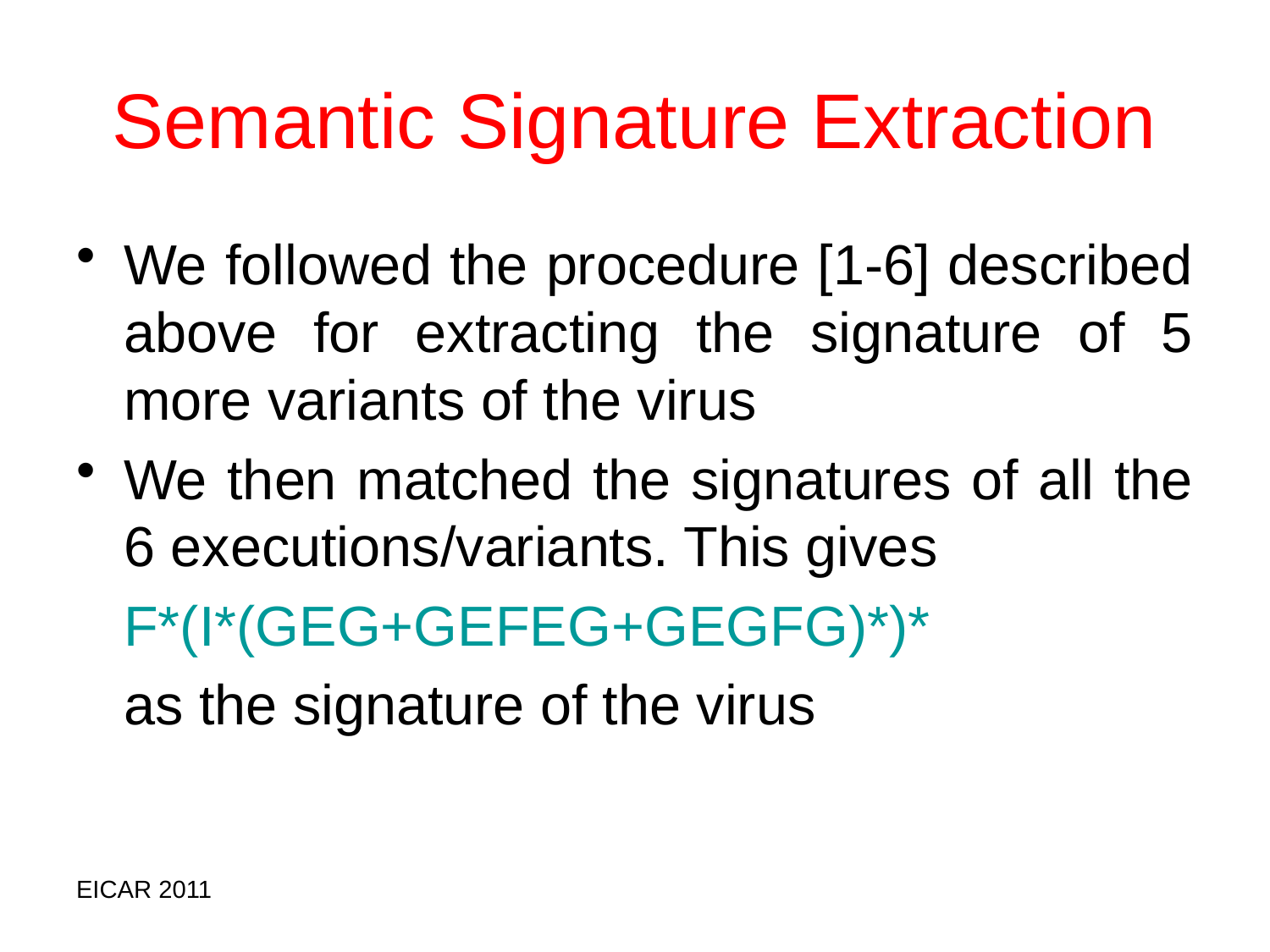

# Semantic Signature Extraction
We followed the procedure [1-6] described above for extracting the signature of 5 more variants of the virus
We then matched the signatures of all the 6 executions/variants. This gives
	F*(I*(GEG+GEFEG+GEGFG)*)*
	as the signature of the virus
EICAR 2011